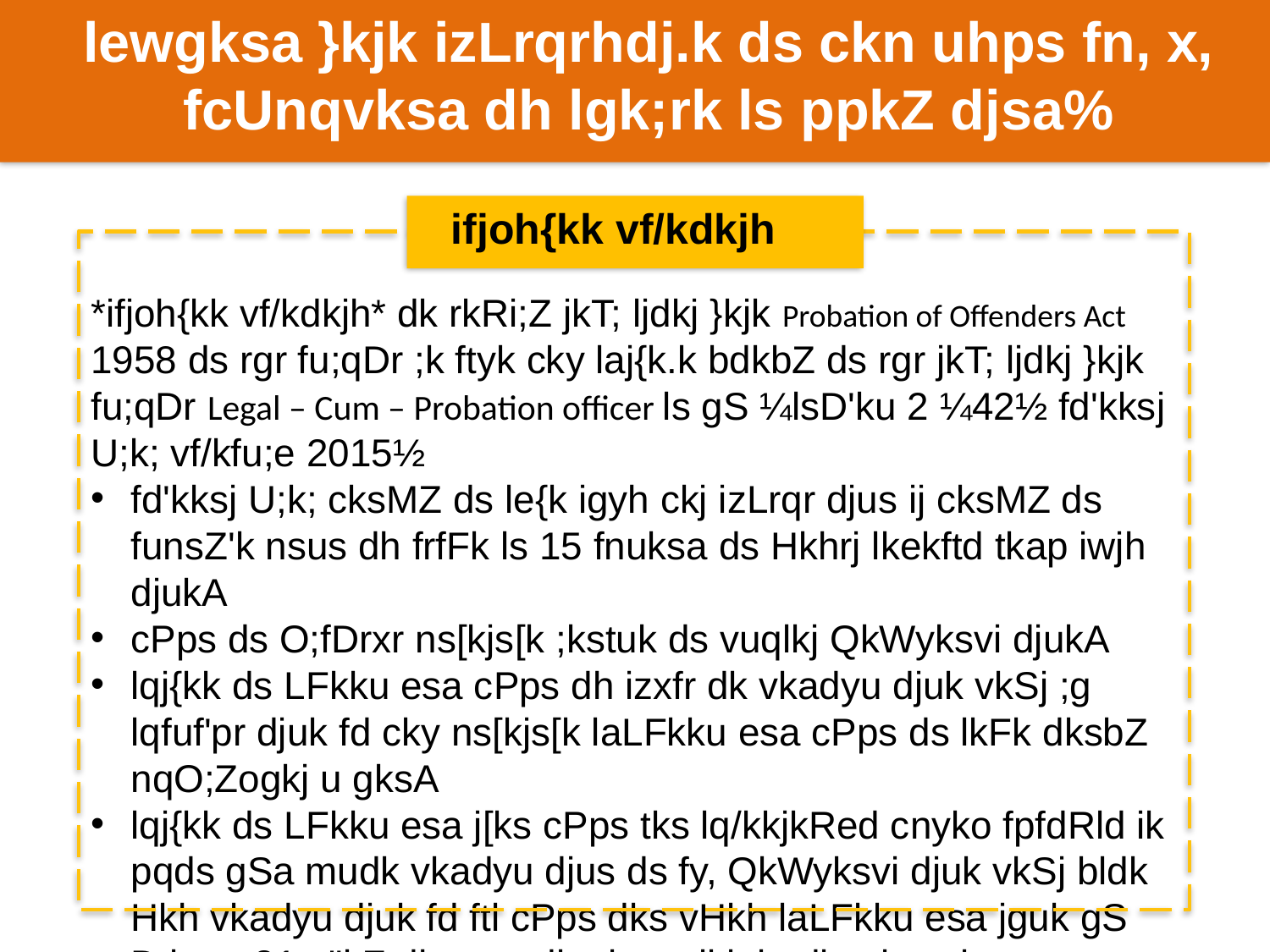

lewgksa }kjk izLrqrhdj.k ds ckn uhps fn, x, fcUnqvksa dh lgk;rk ls ppkZ djsa%

ifjoh{kk vf/kdkjh

*ifjoh{kk vf/kdkjh* dk rkRi;Z jkT; ljdkj }kjk Probation of Offenders Act 1958 ds rgr fu;qDr ;k ftyk cky laj{k.k bdkbZ ds rgr jkT; ljdkj }kjk fu;qDr Legal – Cum – Probation officer ls gS ¼lsD'ku 2 ¼42½ fd'kksj U;k; vf/kfu;e 2015½
fd'kksj U;k; cksMZ ds le{k igyh ckj izLrqr djus ij cksMZ ds funsZ'k nsus dh frfFk ls 15 fnuksa ds Hkhrj lkekftd tkap iwjh djukA
cPps ds O;fDrxr ns[kjs[k ;kstuk ds vuqlkj QkWyksvi djukA
lqj{kk ds LFkku esa cPps dh izxfr dk vkadyu djuk vkSj ;g lqfuf'pr djuk fd cky ns[kjs[k laLFkku esa cPps ds lkFk dksbZ nqO;Zogkj u gksA
lqj{kk ds LFkku esa j[ks cPps tks lq/kkjkRed cnyko fpfdRld ik pqds gSa mudk vkadyu djus ds fy, QkWyksvi djuk vkSj bldk Hkh vkadyu djuk fd ftl cPps dks vHkh laLFkku esa jguk gS D;k og 21 o"kZ dh mez dk gksus ij lekt dks ;ksxnku nsus ;ksX; lekt dk lnL; cu ik,xkA